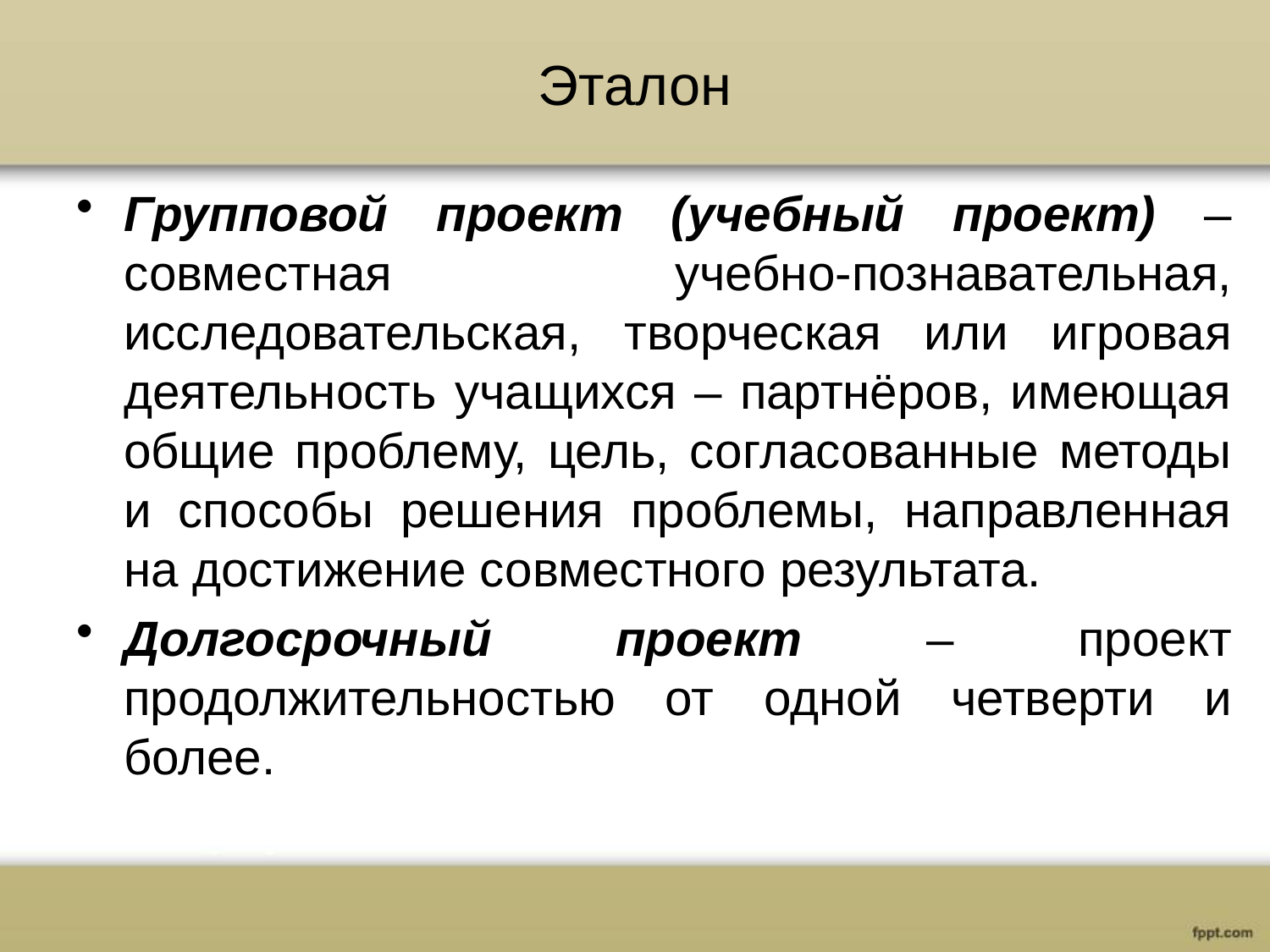

# Эталон
Групповой проект (учебный проект) – совместная учебно-познавательная, исследовательская, творческая или игровая деятельность учащихся – партнёров, имеющая общие проблему, цель, согласованные методы и способы решения проблемы, направленная на достижение совместного результата.
Долгосрочный проект – проект продолжительностью от одной четверти и более.